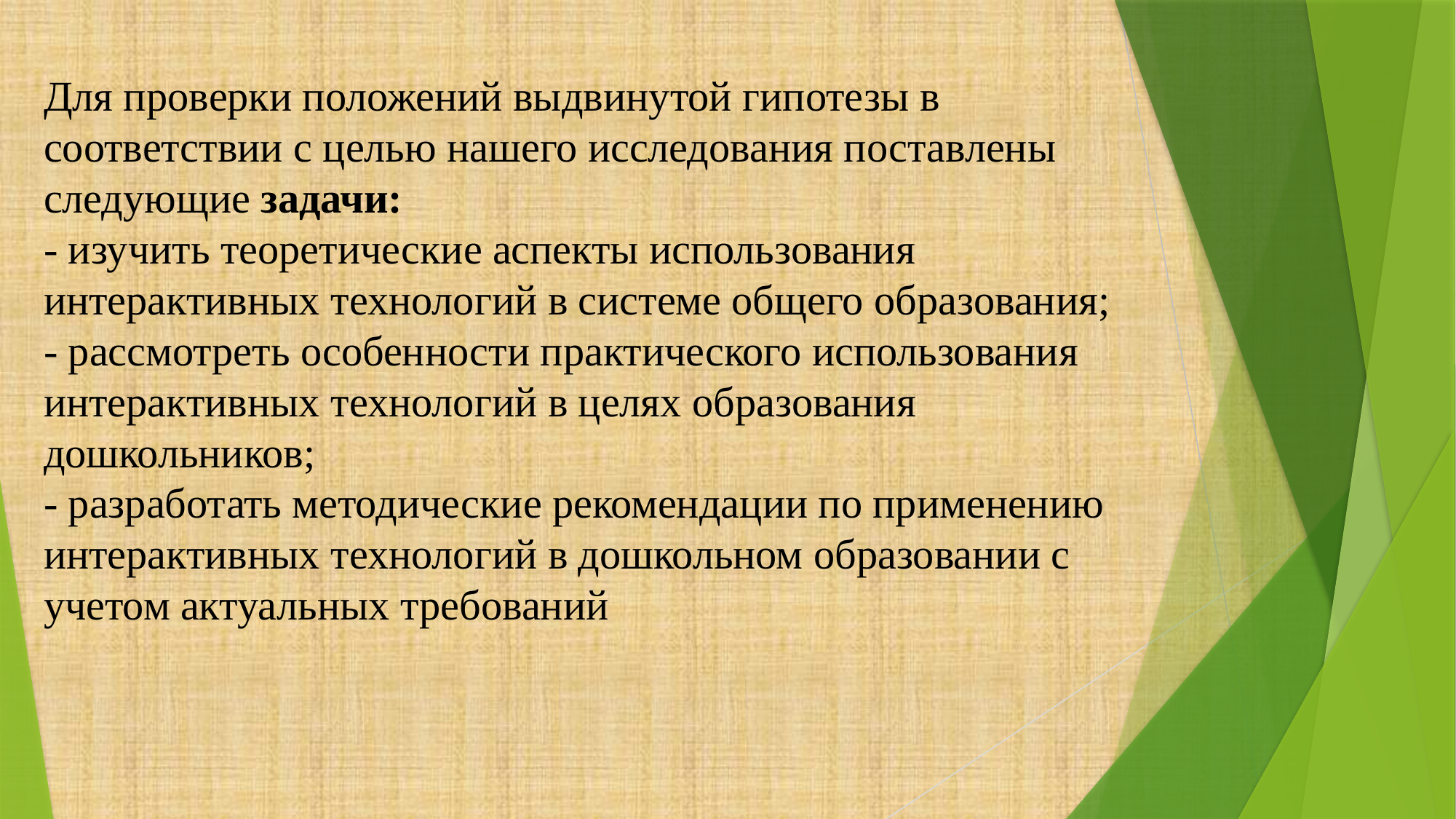

# Для проверки положений выдвинутой гипотезы в соответствии с целью нашего исследования поставлены следующие задачи: - изучить теоретические аспекты использования интерактивных технологий в системе общего образования; - рассмотреть особенности практического использования интерактивных технологий в целях образования дошкольников; - разработать методические рекомендации по применению интерактивных технологий в дошкольном образовании с учетом актуальных требований